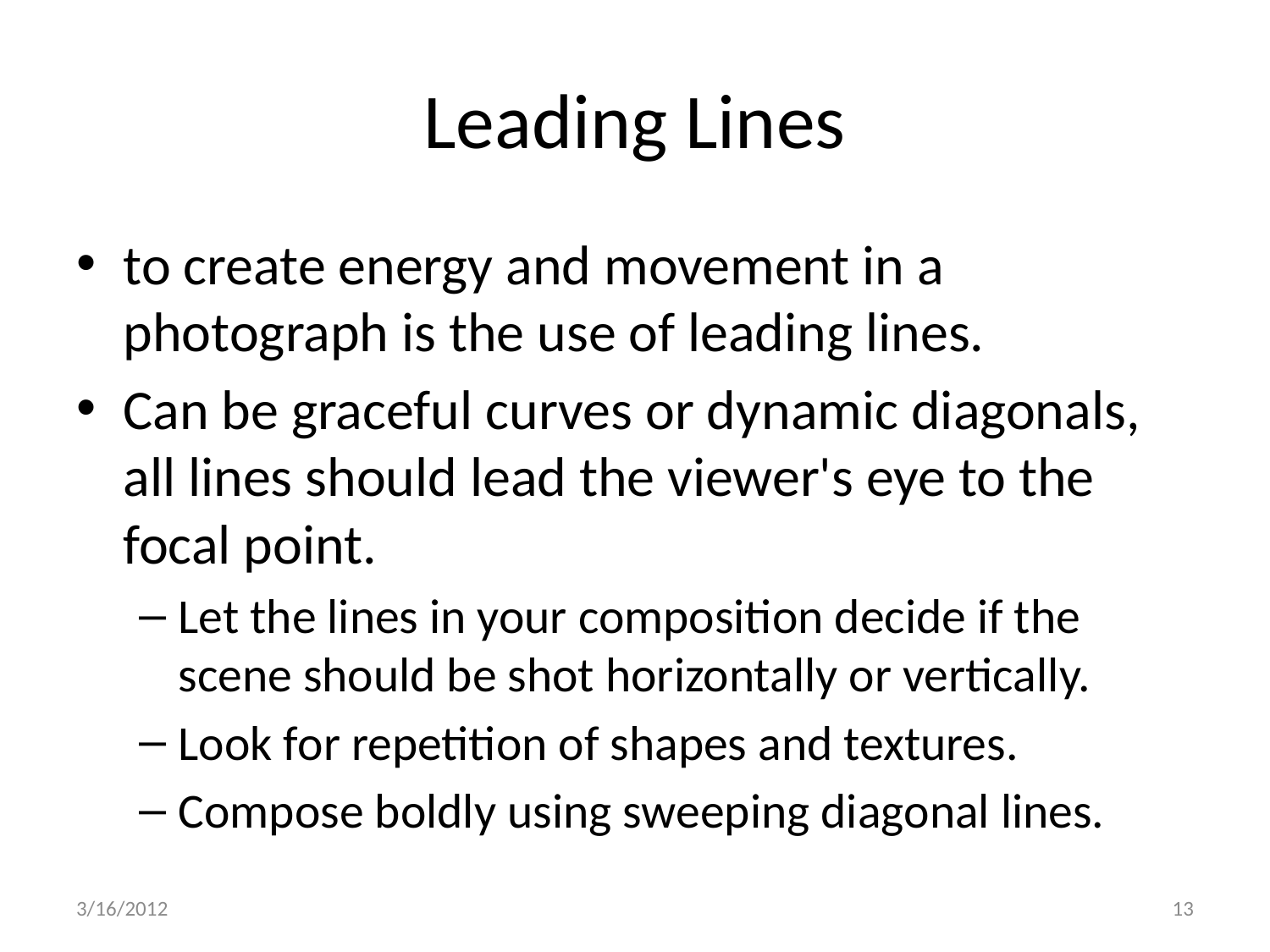

# Leading Lines
to create energy and movement in a photograph is the use of leading lines.
Can be graceful curves or dynamic diagonals, all lines should lead the viewer's eye to the focal point.
Let the lines in your composition decide if the scene should be shot horizontally or vertically.
Look for repetition of shapes and textures.
Compose boldly using sweeping diagonal lines.

3/16/2012
13